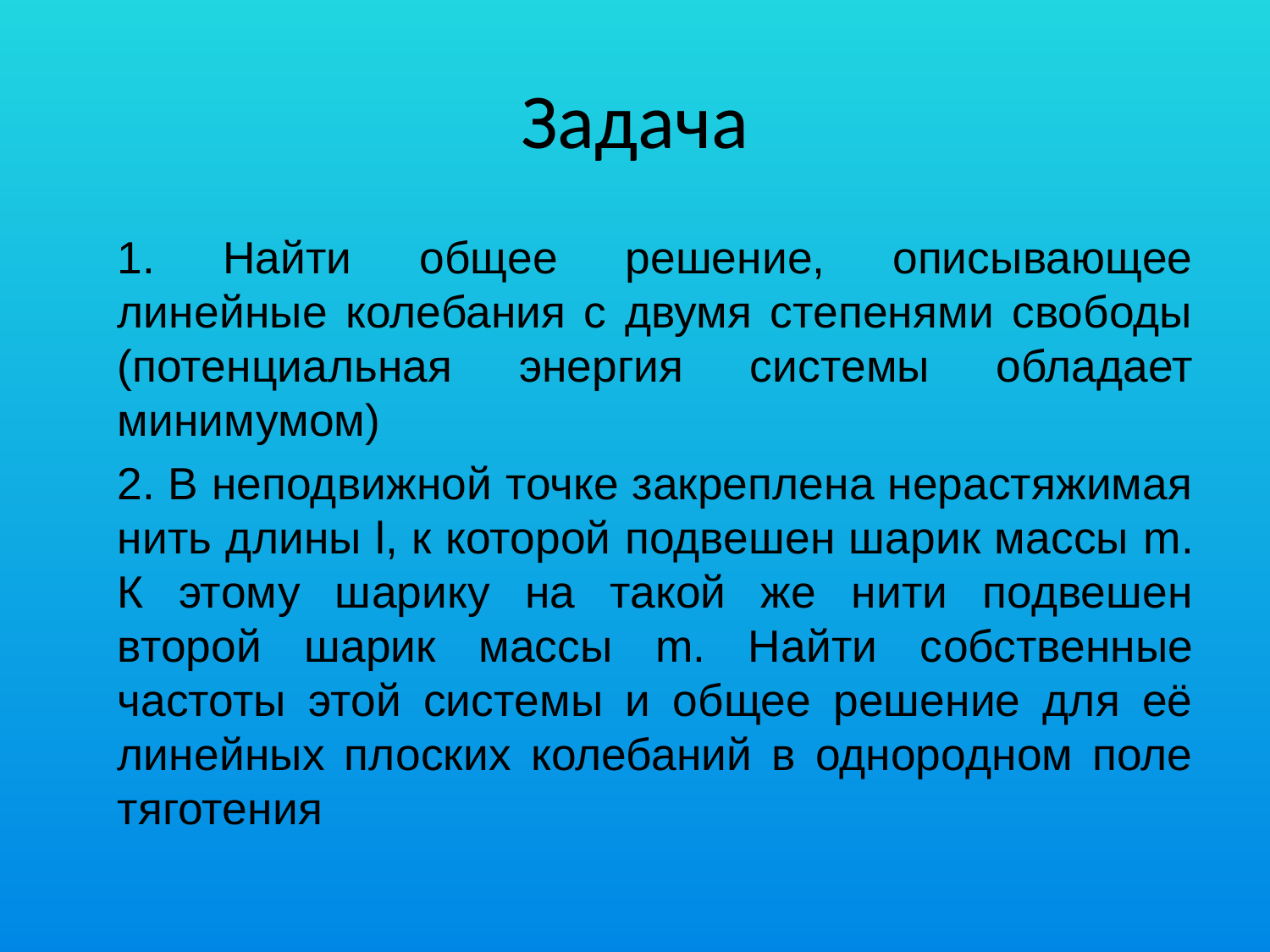

# Задача
	1. Найти общее решение, описывающее линейные колебания с двумя степенями свободы (потенциальная энергия системы обладает минимумом)
	2. В неподвижной точке закреплена нерастяжимая нить длины l, к которой подвешен шарик массы m. К этому шарику на такой же нити подвешен второй шарик массы m. Найти собственные частоты этой системы и общее решение для её линейных плоских колебаний в однородном поле тяготения